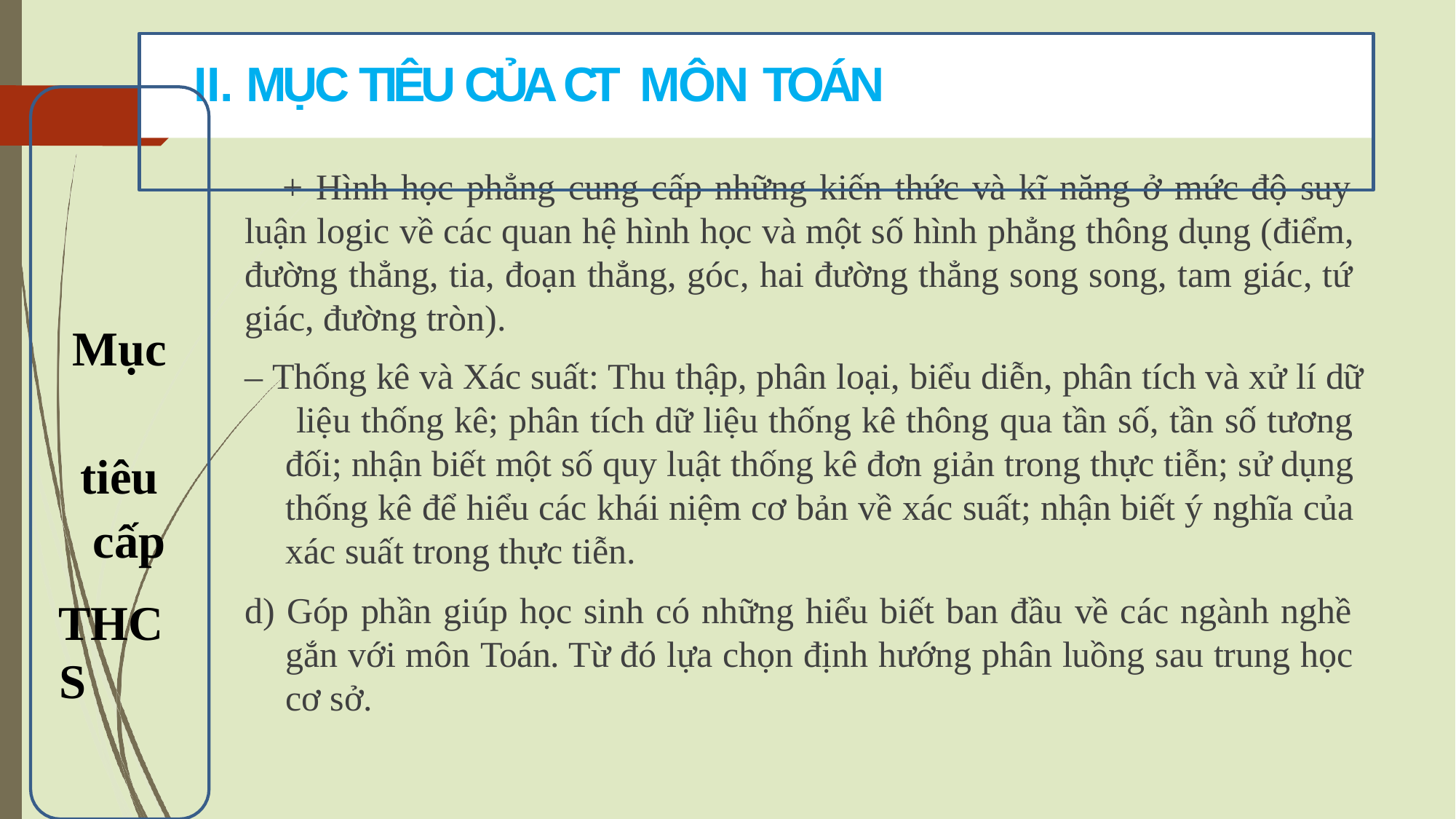

# II. MỤC TIÊU CỦA CT  MÔN TOÁN

+ Hình học phẳng cung cấp những kiến thức và kĩ năng ở mức độ suy  luận logic về các quan hệ hình học và một số hình phẳng thông dụng (điểm,  đường thẳng, tia, đoạn thẳng, góc, hai đường thẳng song song, tam giác, tứ  giác, đường tròn).
– Thống kê và Xác suất: Thu thập, phân loại, biểu diễn, phân tích và xử lí dữ  liệu thống kê; phân tích dữ liệu thống kê thông qua tần số, tần số tương  đối; nhận biết một số quy luật thống kê đơn giản trong thực tiễn; sử dụng  thống kê để hiểu các khái niệm cơ bản về xác suất; nhận biết ý nghĩa của  xác suất trong thực tiễn.
d) Góp phần giúp học sinh có những hiểu biết ban đầu về các ngành nghề  gắn với môn Toán. Từ đó lựa chọn định hướng phân luồng sau trung học  cơ sở.
Mục  tiêu  cấp
THCS